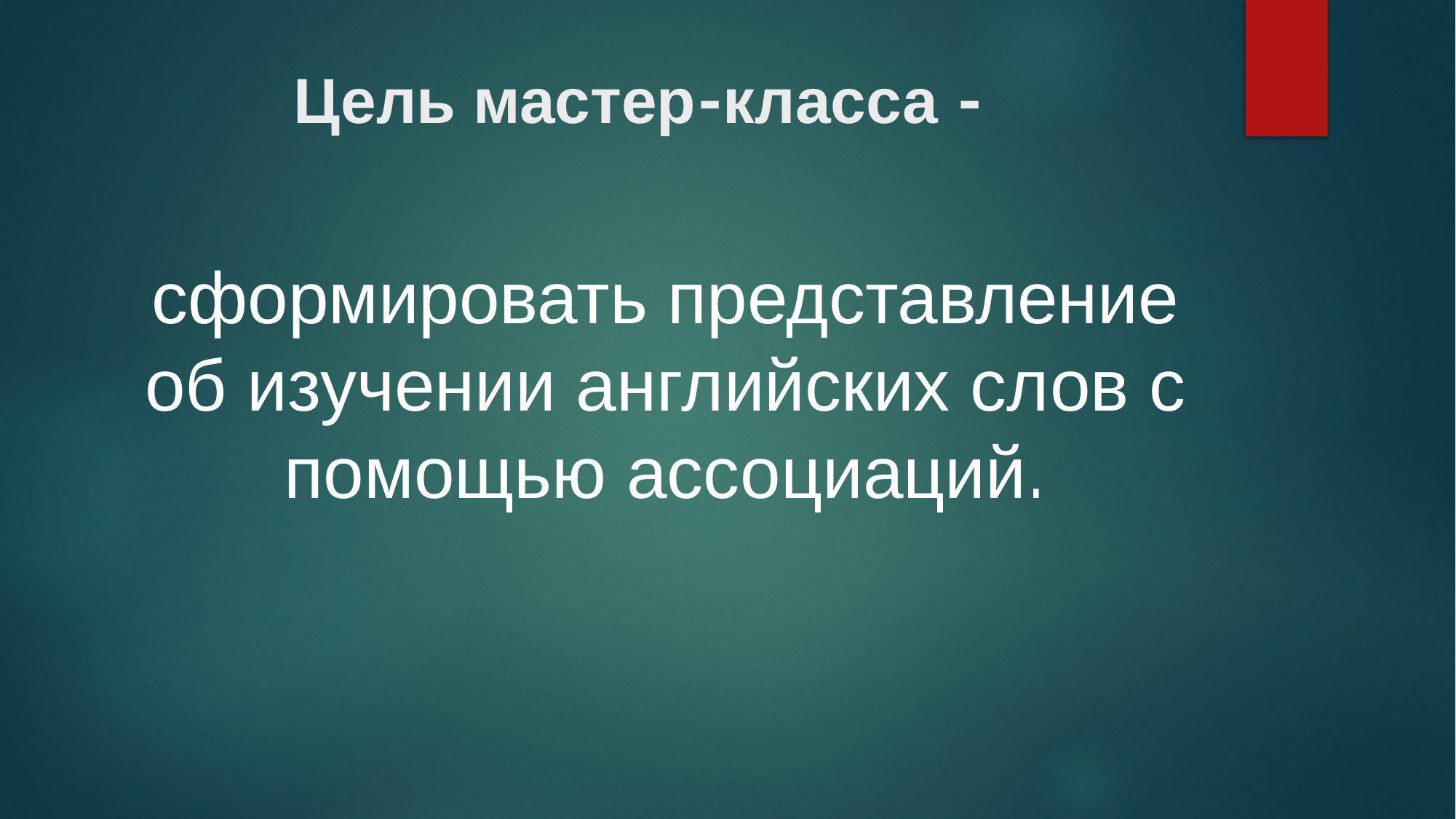

# Цель мастер-класса -
сформировать представление об изучении английских слов с помощью ассоциаций.